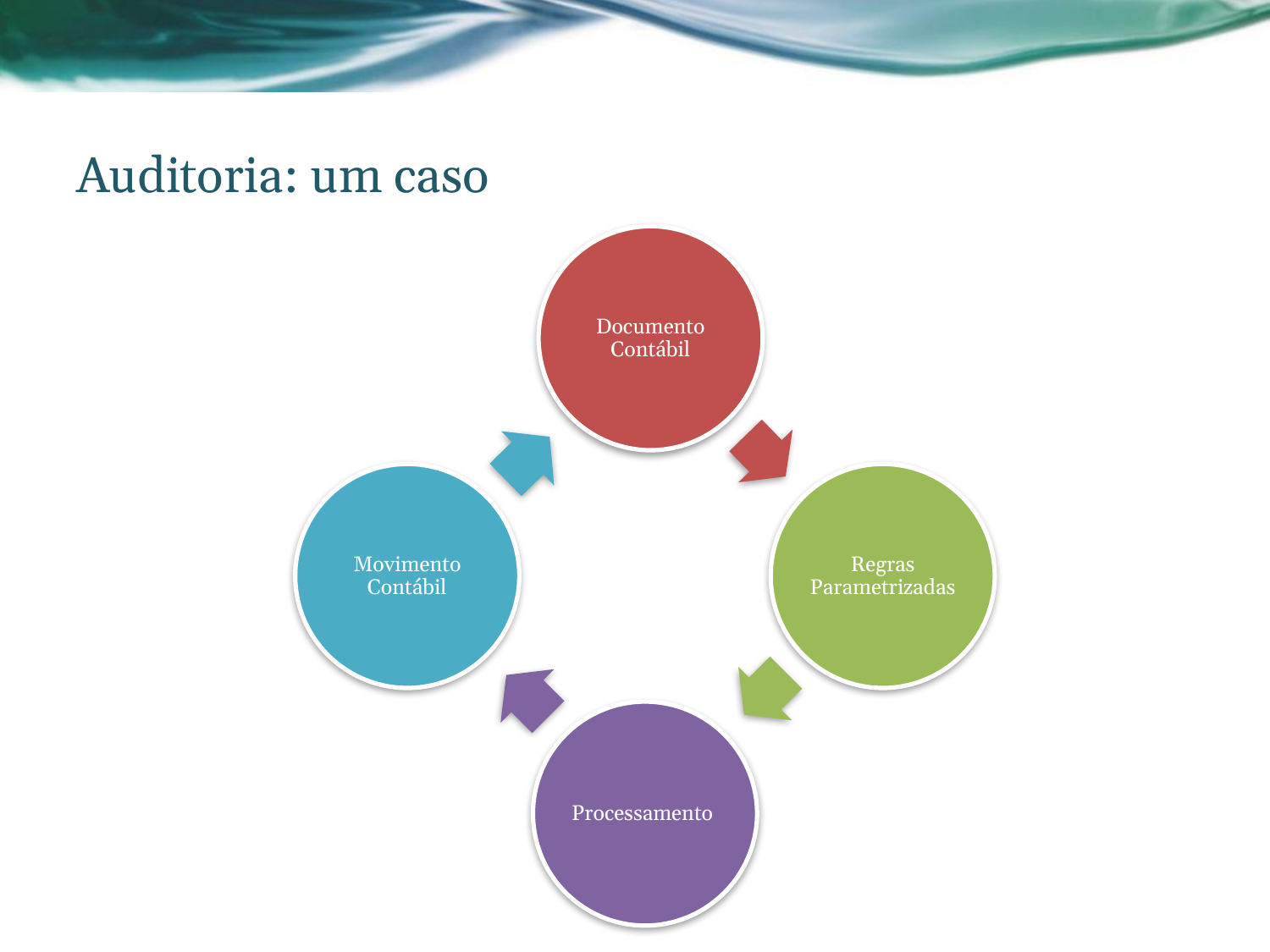

# Auditoria: um caso
Documento Contábil

Regras Parametrizadas

Processamento

Movimento Contábil